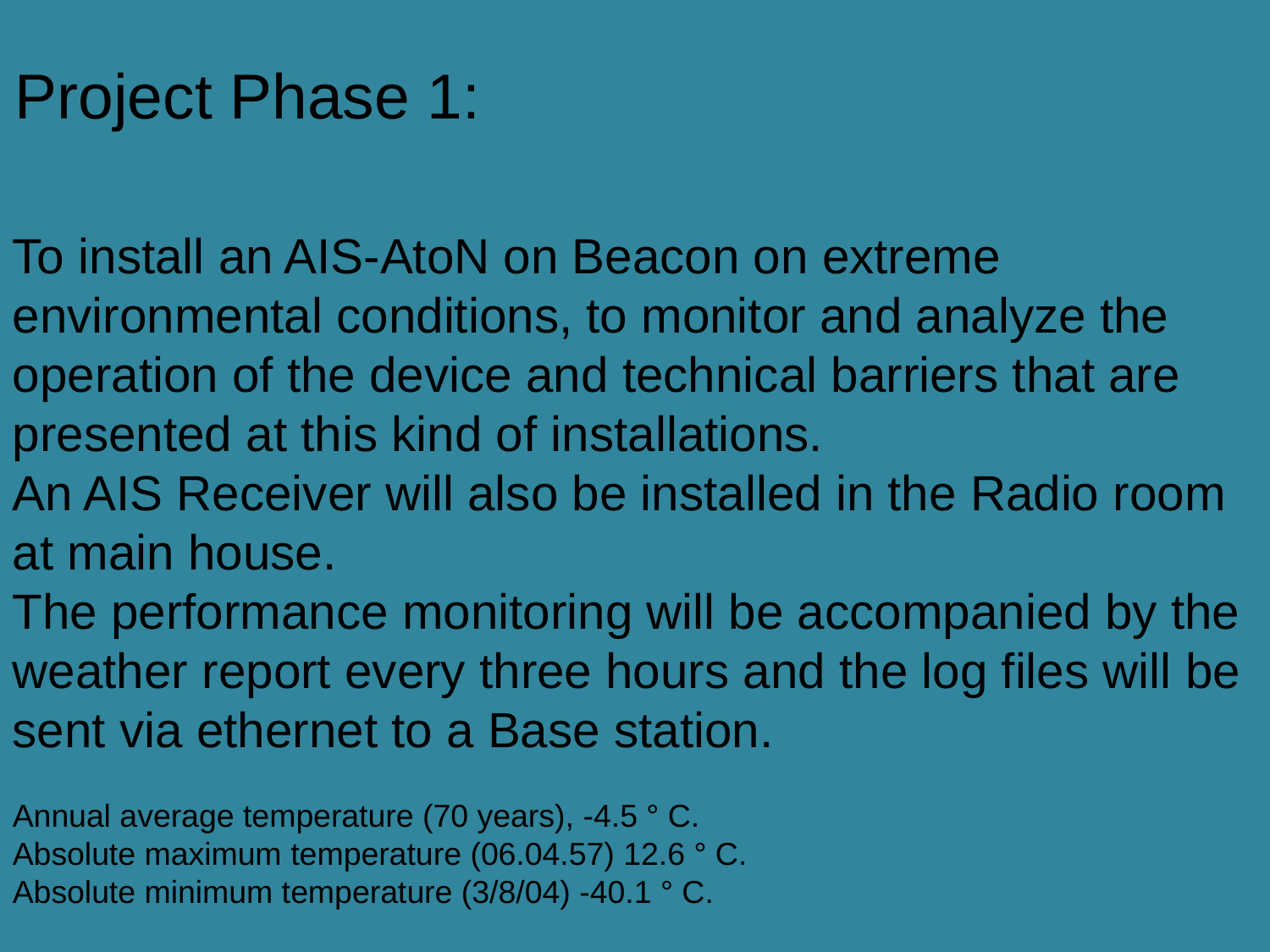

Project Phase 1:
To install an AIS-AtoN on Beacon on extreme environmental conditions, to monitor and analyze the operation of the device and technical barriers that are presented at this kind of installations.
An AIS Receiver will also be installed in the Radio room at main house.
The performance monitoring will be accompanied by the weather report every three hours and the log files will be sent via ethernet to a Base station.

Annual average temperature (70 years), -4.5 ° C.
Absolute maximum temperature (06.04.57) 12.6 ° C.
Absolute minimum temperature (3/8/04) -40.1 ° C.